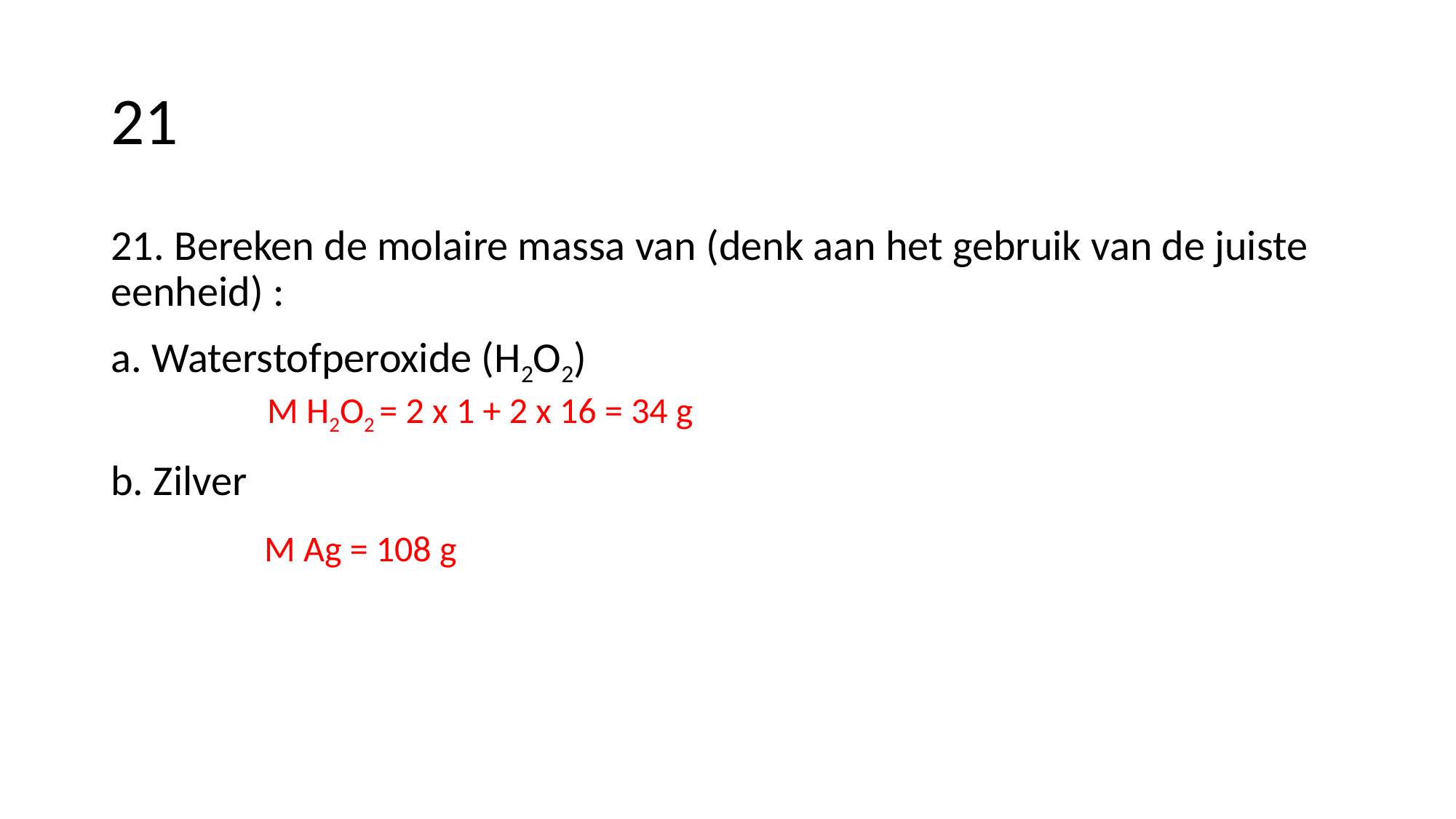

# 21
21. Bereken de molaire massa van (denk aan het gebruik van de juiste eenheid) :
a. Waterstofperoxide (H2O2)

b. Zilver

M H2O2 = 2 x 1 + 2 x 16 = 34 g
M Ag = 108 g